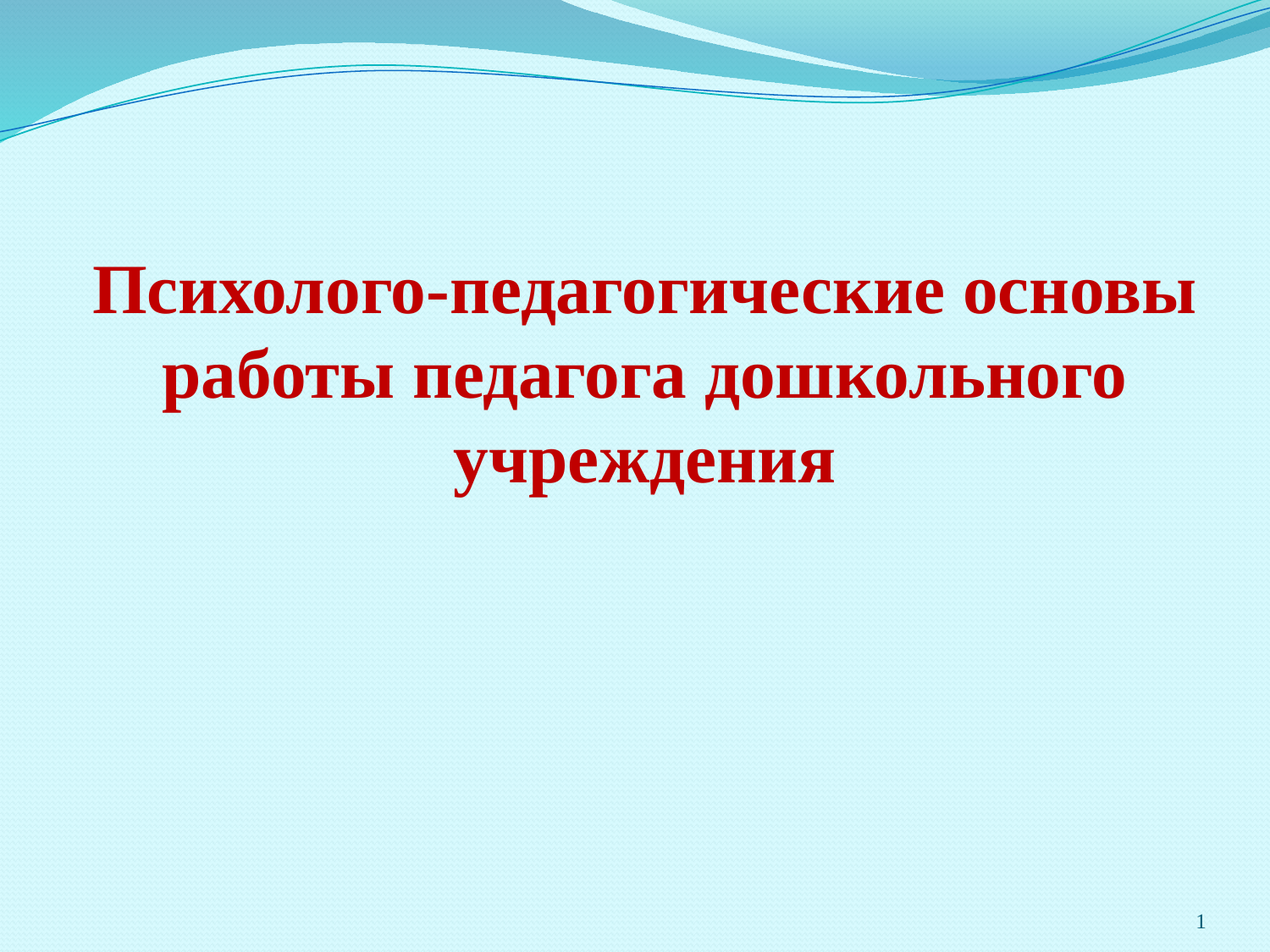

Психолого-педагогические основы работы педагога дошкольного учреждения

Предметным, включающим освоенные обучающимися в ходе изучения учебного предмета умения, специфические для данной предметной области …
1